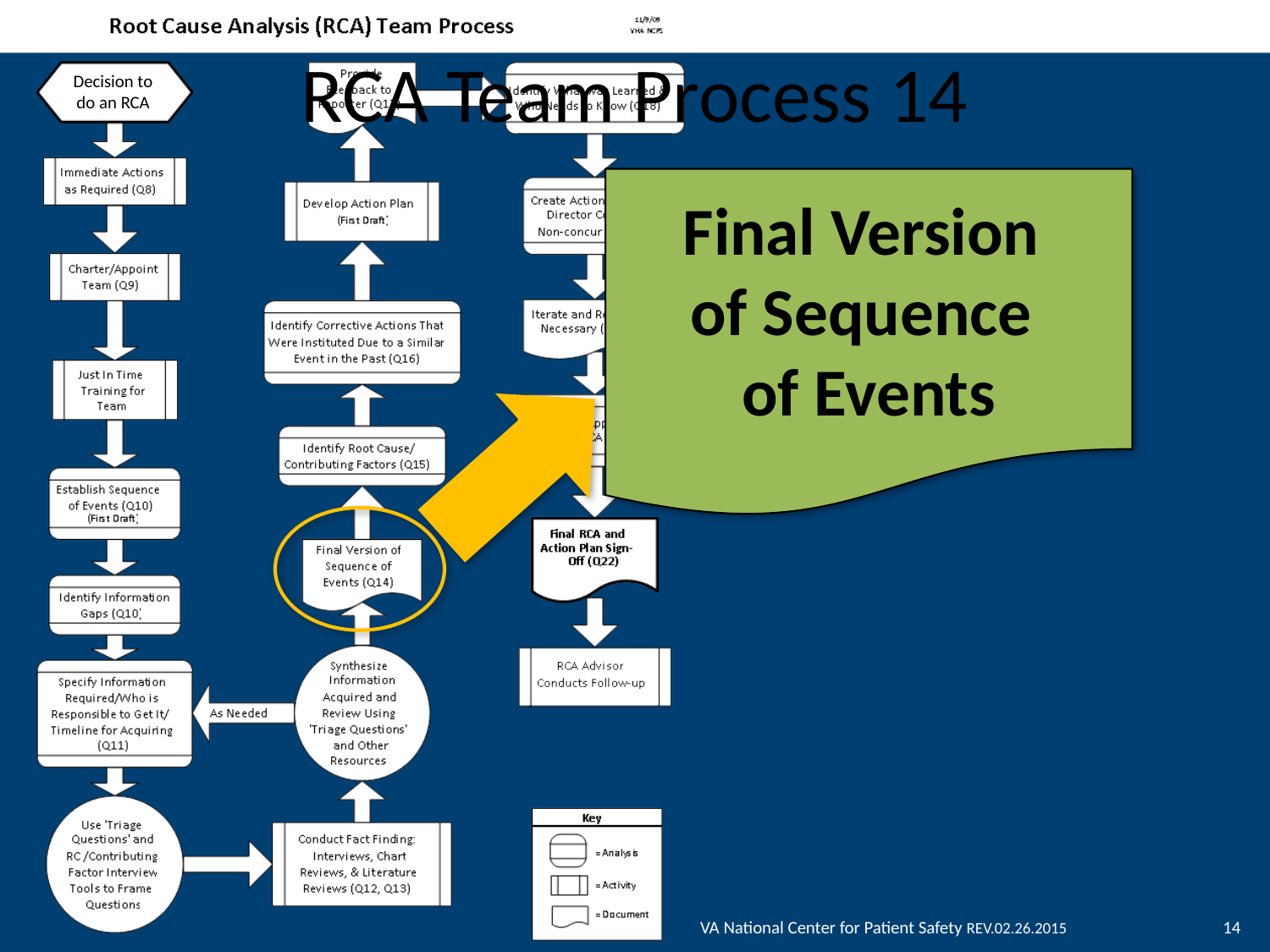

RCA Team Process 14
Final Version
of Sequence
of Events